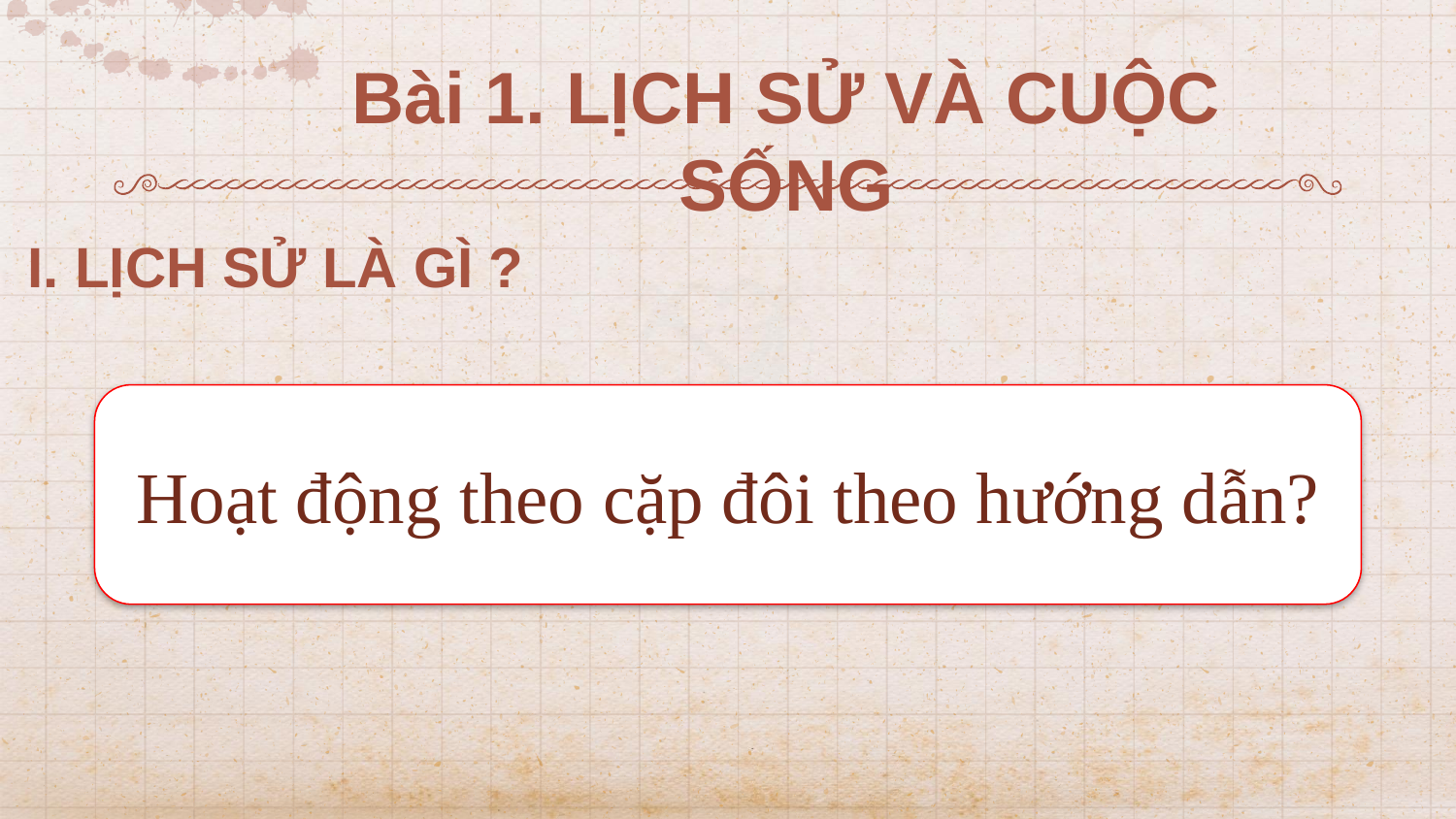

Bài 1. LỊCH SỬ VÀ CUỘC SỐNG
I. LỊCH SỬ LÀ GÌ ?
Hoạt động theo cặp đôi theo hướng dẫn?